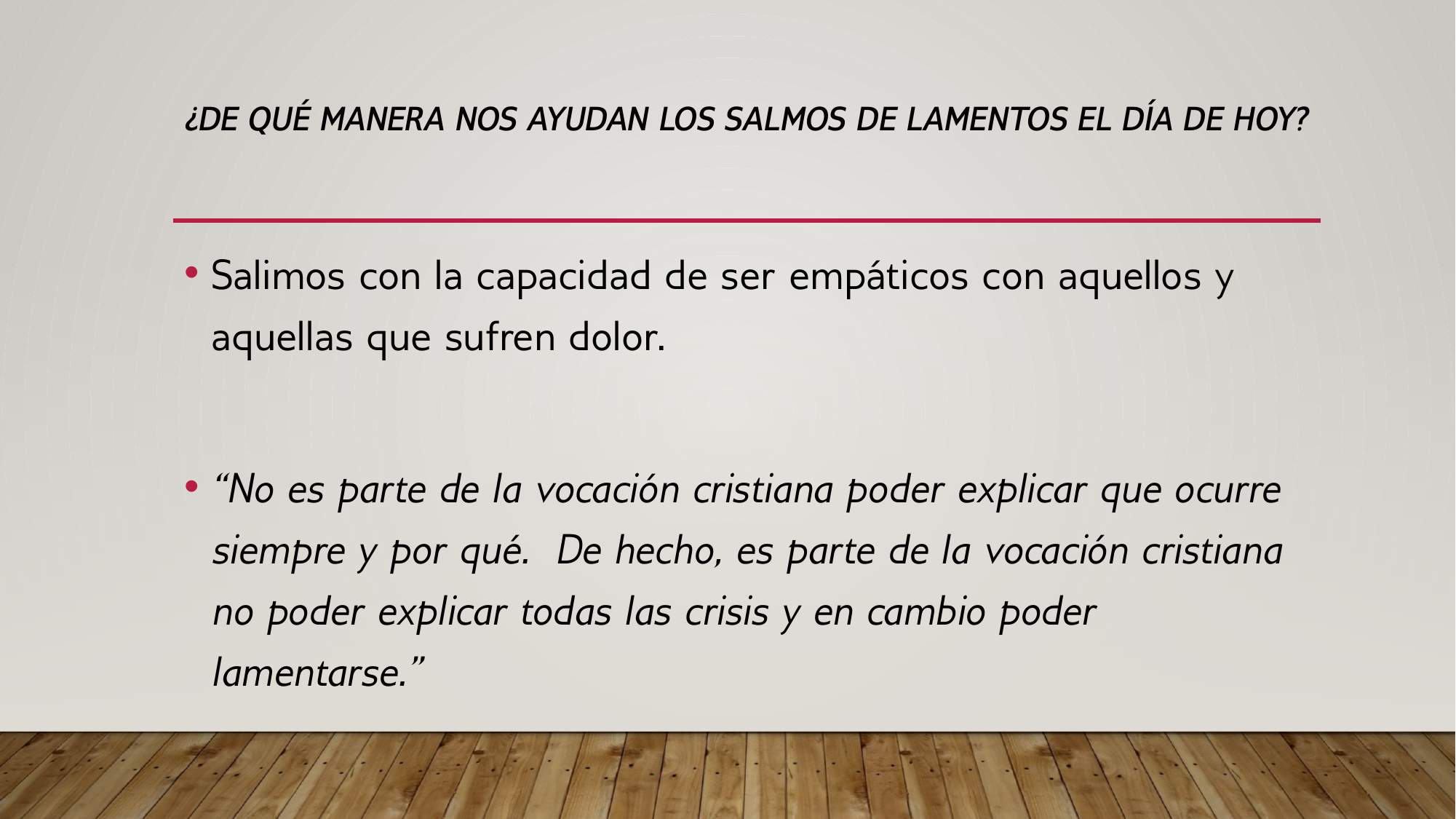

# ¿De qué manera nos ayudan los salmos de lamentos el día de hoy?
Salimos con la capacidad de ser empáticos con aquellos y aquellas que sufren dolor.

“No es parte de la vocación cristiana poder explicar que ocurre siempre y por qué.  De hecho, es parte de la vocación cristiana no poder explicar todas las crisis y en cambio poder lamentarse.”